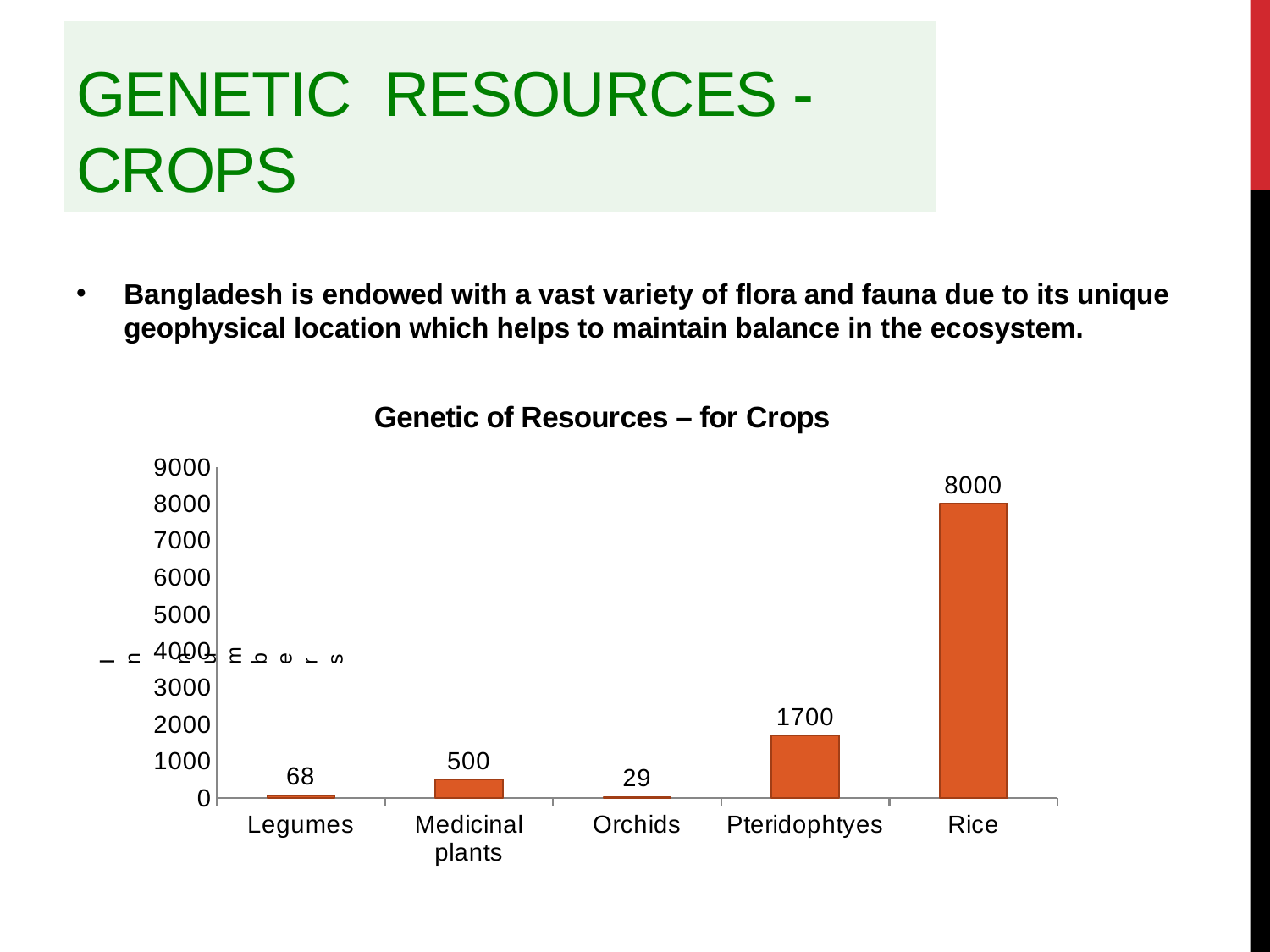

# genetic  resources - crops
Bangladesh is endowed with a vast variety of flora and fauna due to its unique geophysical location which helps to maintain balance in the ecosystem.

### Chart: Genetic of Resources – for Crops

| Category |  |
|---|---|
| Legumes | 68.0 |
| Medicinal plants | 500.0 |
| Orchids | 29.0 |
| Pteridophtyes | 1700.0 |
| Rice | 8000.0 |
In numbers